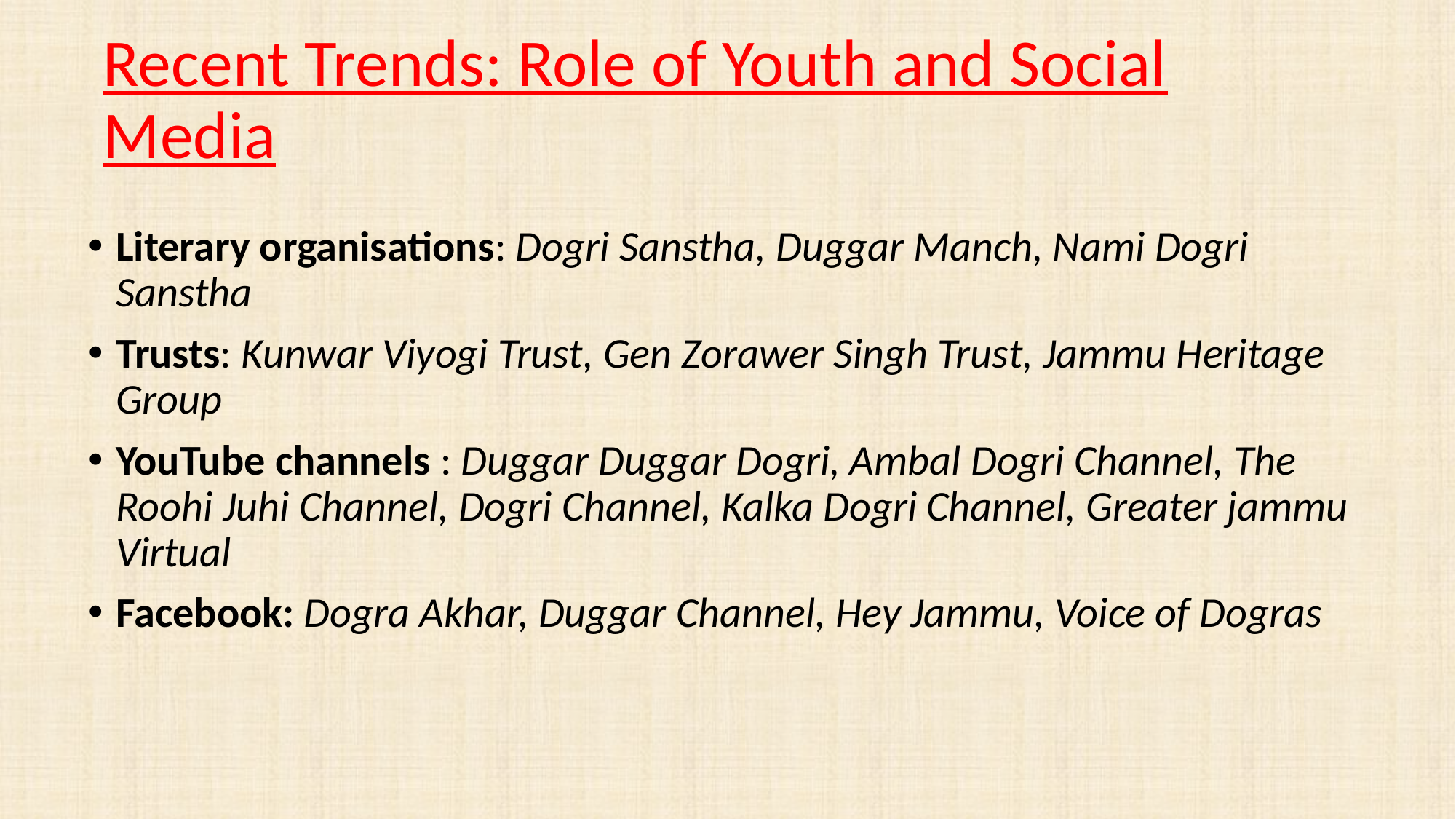

# Recent Trends: Role of Youth and Social Media
Literary organisations: Dogri Sanstha, Duggar Manch, Nami Dogri Sanstha
Trusts: Kunwar Viyogi Trust, Gen Zorawer Singh Trust, Jammu Heritage Group
YouTube channels : Duggar Duggar Dogri, Ambal Dogri Channel, The Roohi Juhi Channel, Dogri Channel, Kalka Dogri Channel, Greater jammu Virtual
Facebook: Dogra Akhar, Duggar Channel, Hey Jammu, Voice of Dogras